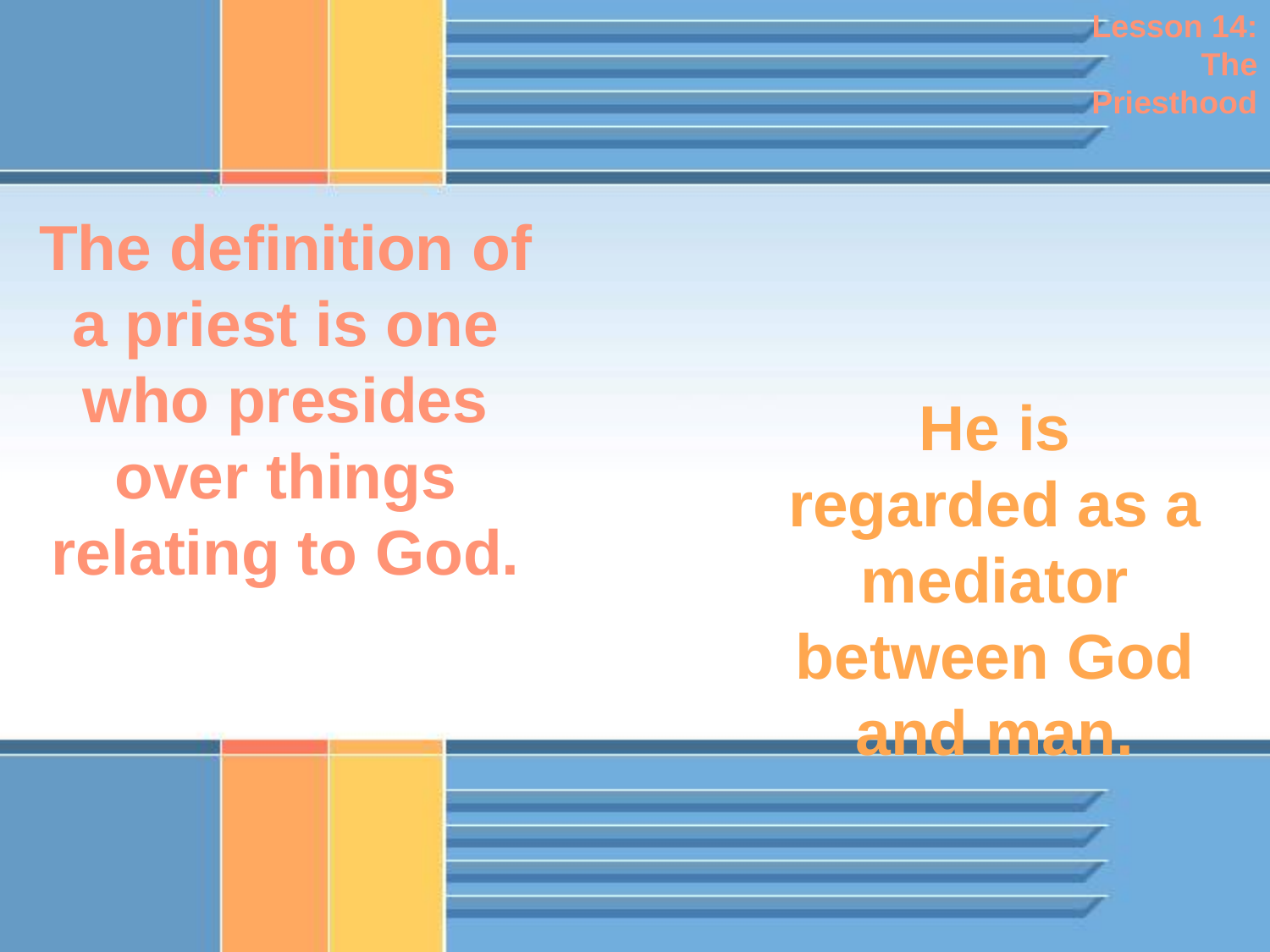

Lesson 14: The Priesthood
The definition of a priest is one who presides over things relating to God.
He is regarded as a mediator between God and man.